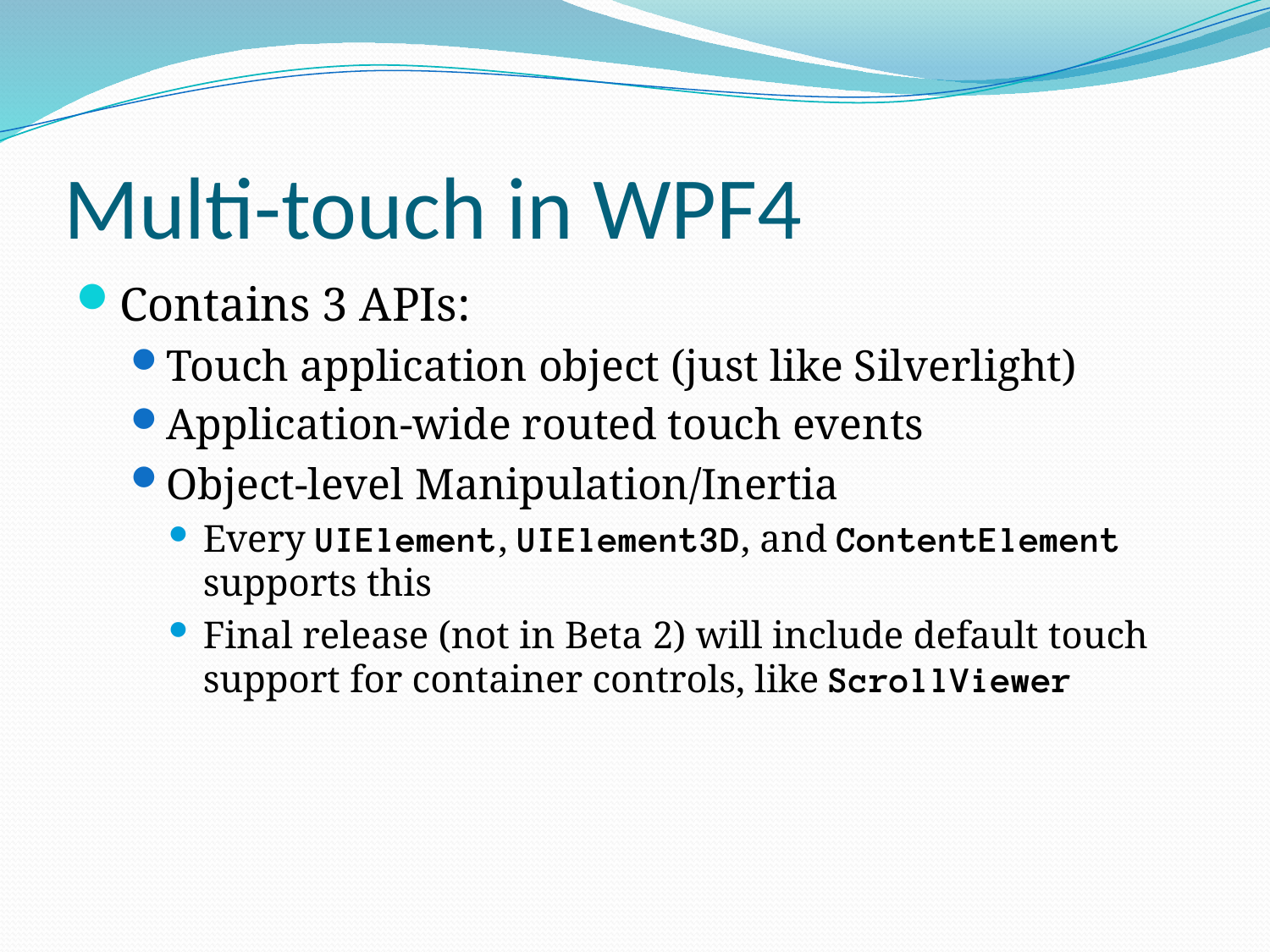

# Multi-touch in WPF4
Contains 3 APIs:
Touch application object (just like Silverlight)
Application-wide routed touch events
Object-level Manipulation/Inertia
Every UIElement, UIElement3D, and ContentElement supports this
Final release (not in Beta 2) will include default touch support for container controls, like ScrollViewer